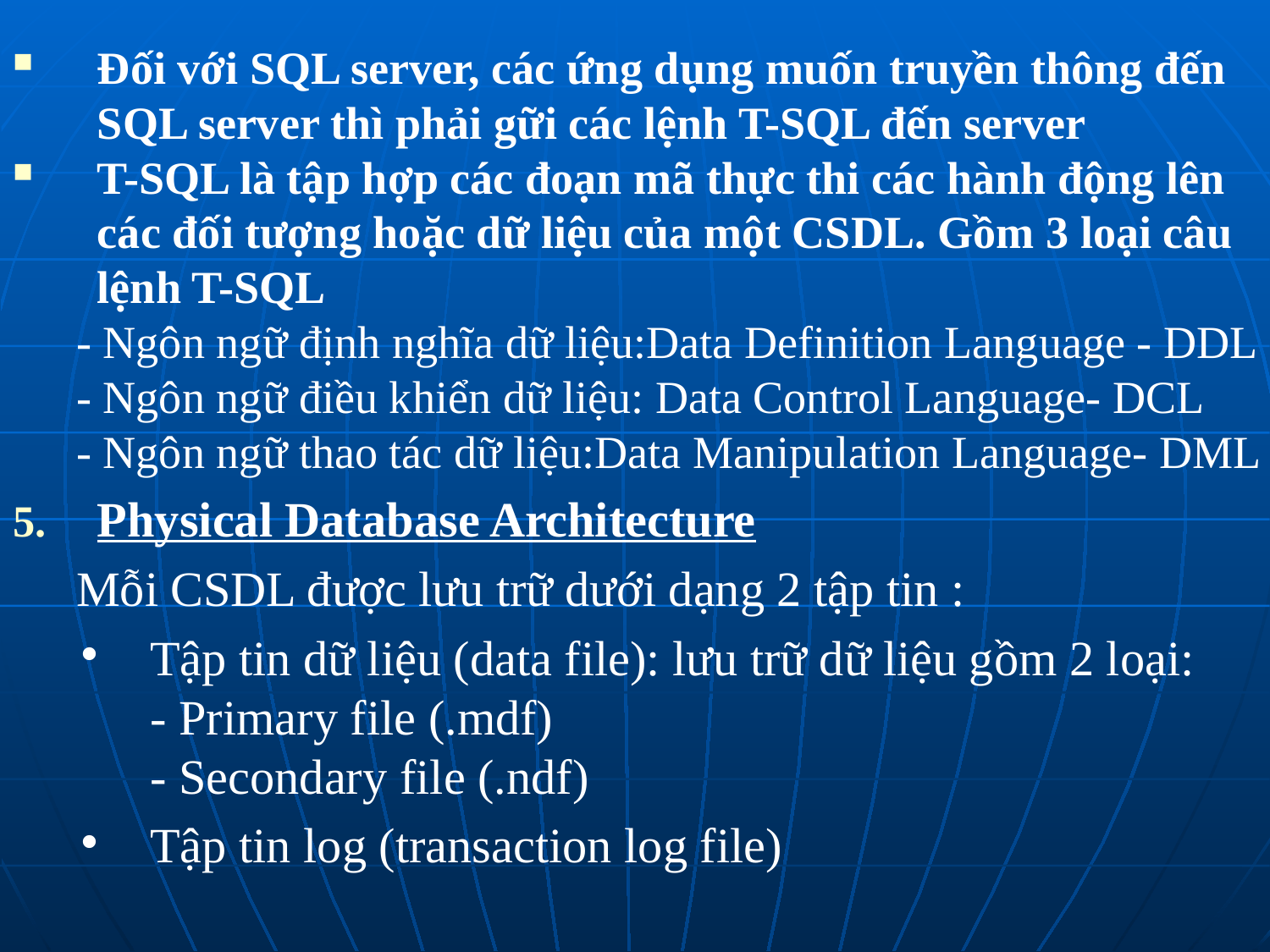

Đối với SQL server, các ứng dụng muốn truyền thông đến SQL server thì phải gữi các lệnh T-SQL đến server
T-SQL là tập hợp các đoạn mã thực thi các hành động lên các đối tượng hoặc dữ liệu của một CSDL. Gồm 3 loại câu lệnh T-SQL
- Ngôn ngữ định nghĩa dữ liệu:Data Definition Language - DDL
- Ngôn ngữ điều khiển dữ liệu: Data Control Language- DCL
- Ngôn ngữ thao tác dữ liệu:Data Manipulation Language- DML
Physical Database Architecture
Mỗi CSDL được lưu trữ dưới dạng 2 tập tin :
Tập tin dữ liệu (data file): lưu trữ dữ liệu gồm 2 loại:
- Primary file (.mdf)
- Secondary file (.ndf)
Tập tin log (transaction log file)